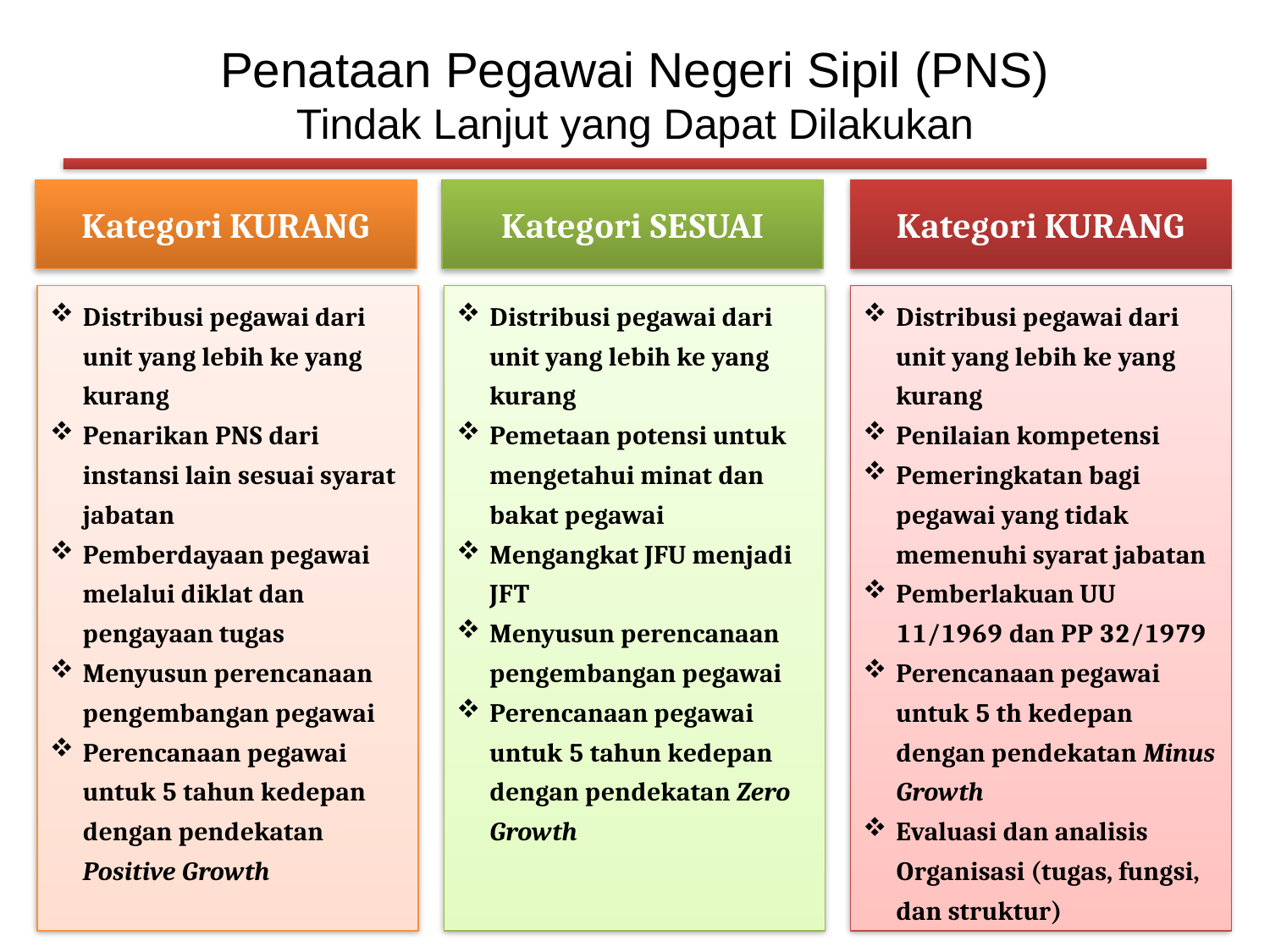

# Penataan Pegawai Negeri Sipil (PNS) Tindak Lanjut yang Dapat Dilakukan

Kategori KURANG
Kategori SESUAI
Kategori KURANG
Distribusi pegawai dari unit yang lebih ke yang kurang
Penarikan PNS dari instansi lain sesuai syarat jabatan
Pemberdayaan pegawai melalui diklat dan pengayaan tugas
Menyusun perencanaan pengembangan pegawai
Perencanaan pegawai untuk 5 tahun kedepan dengan pendekatan Positive Growth
Distribusi pegawai dari unit yang lebih ke yang kurang
Pemetaan potensi untuk mengetahui minat dan bakat pegawai
Mengangkat JFU menjadi JFT
Menyusun perencanaan pengembangan pegawai
Perencanaan pegawai untuk 5 tahun kedepan dengan pendekatan Zero Growth
Distribusi pegawai dari unit yang lebih ke yang kurang
Penilaian kompetensi
Pemeringkatan bagi pegawai yang tidak memenuhi syarat jabatan
Pemberlakuan UU 11/1969 dan PP 32/1979
Perencanaan pegawai  untuk 5 th kedepan dengan pendekatan Minus Growth
Evaluasi dan analisis Organisasi (tugas, fungsi, dan struktur)